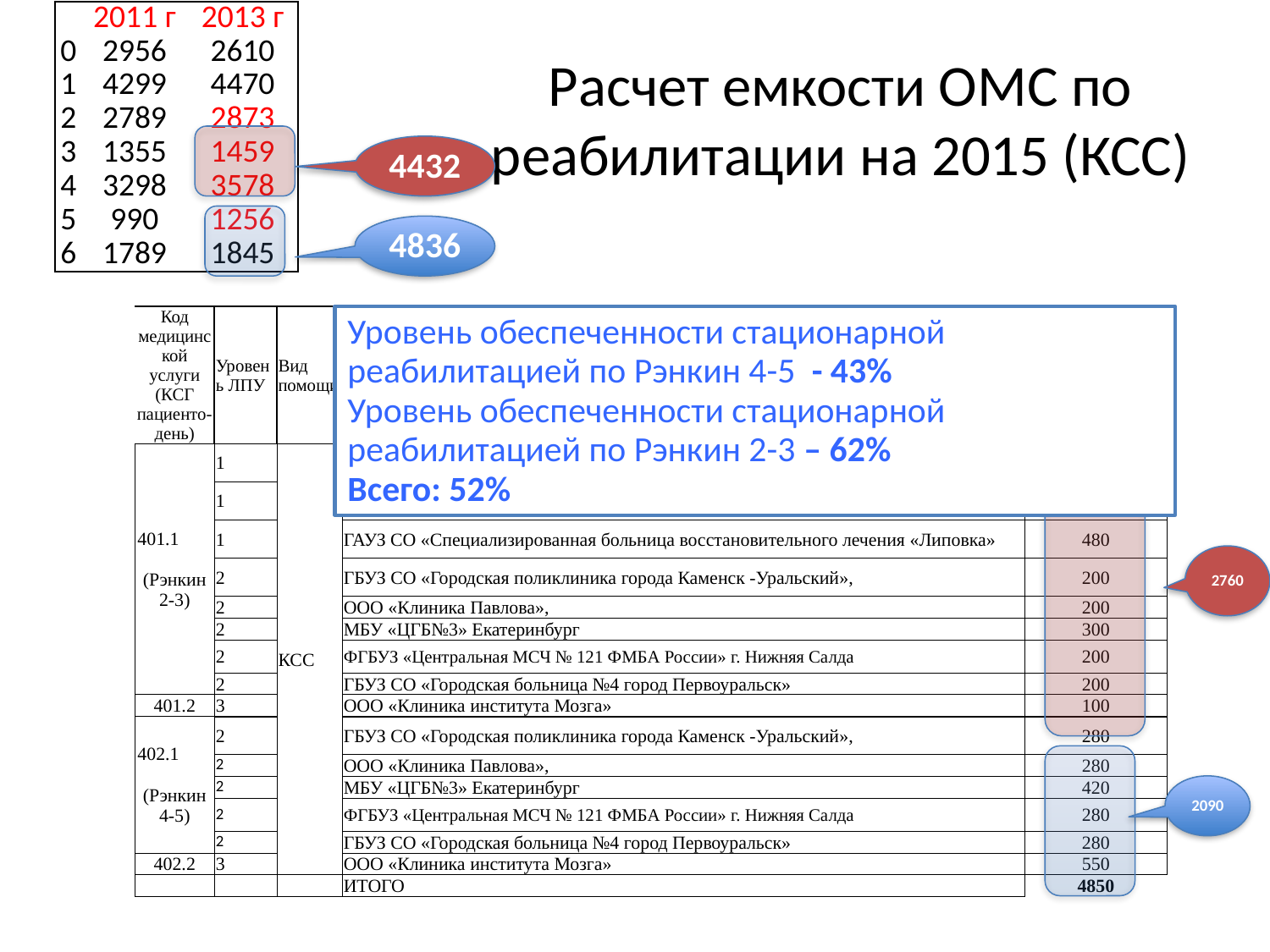

|  | 2011 г | 2013 г |
| --- | --- | --- |
| 0 | 2956 | 2610 |
| 1 | 4299 | 4470 |
| 2 | 2789 | 2873 |
| 3 | 1355 | 1459 |
| 4 | 3298 | 3578 |
| 5 | 990 | 1256 |
| 6 | 1789 | 1845 |
# Расчет емкости ОМС по реабилитации на 2015 (КСС)

4432

4836
| Код медицинской услуги (КСГ пациенто-день) | Уровень ЛПУ | Вид помощи | Медицинская организация | Кол-во госпитализаций |
| --- | --- | --- | --- | --- |
| 401.1 (Рэнкин 2-3) | 1 | КСС | ГАУЗ СО «Центр восстановительной медицины и реабилитации «Озеро Чусовское» | 600 |
|  | 1 |  | ГАМУ СО «Областной Центр медицинской реабилитации «санаторий Руш» | 480 |
|  | 1 |  | ГАУЗ СО «Специализированная больница восстановительного лечения «Липовка» | 480 |
|  | 2 |  | ГБУЗ СО «Городская поликлиника города Каменск -Уральский», | 200 |
|  | 2 |  | ООО «Клиника Павлова», | 200 |
|  | 2 |  | МБУ «ЦГБ№3» Екатеринбург | 300 |
|  | 2 |  | ФГБУЗ «Центральная МСЧ № 121 ФМБА России» г. Нижняя Салда | 200 |
|  | 2 |  | ГБУЗ СО «Городская больница №4 город Первоуральск» | 200 |
| 401.2 | 3 |  | ООО «Клиника института Мозга» | 100 |
| 402.1 (Рэнкин 4-5) | 2 |  | ГБУЗ СО «Городская поликлиника города Каменск -Уральский», | 280 |
|  | 2 |  | ООО «Клиника Павлова», | 280 |
|  | 2 |  | МБУ «ЦГБ№3» Екатеринбург | 420 |
|  | 2 |  | ФГБУЗ «Центральная МСЧ № 121 ФМБА России» г. Нижняя Салда | 280 |
|  | 2 |  | ГБУЗ СО «Городская больница №4 город Первоуральск» | 280 |
| 402.2 | 3 |  | ООО «Клиника института Мозга» | 550 |
|  |  |  | ИТОГО | 4850 |
Уровень обеспеченности стационарной реабилитацией по Рэнкин 4-5  - 43%
Уровень обеспеченности стационарной реабилитацией по Рэнкин 2-3 – 62%
Всего: 52%

2760

2090